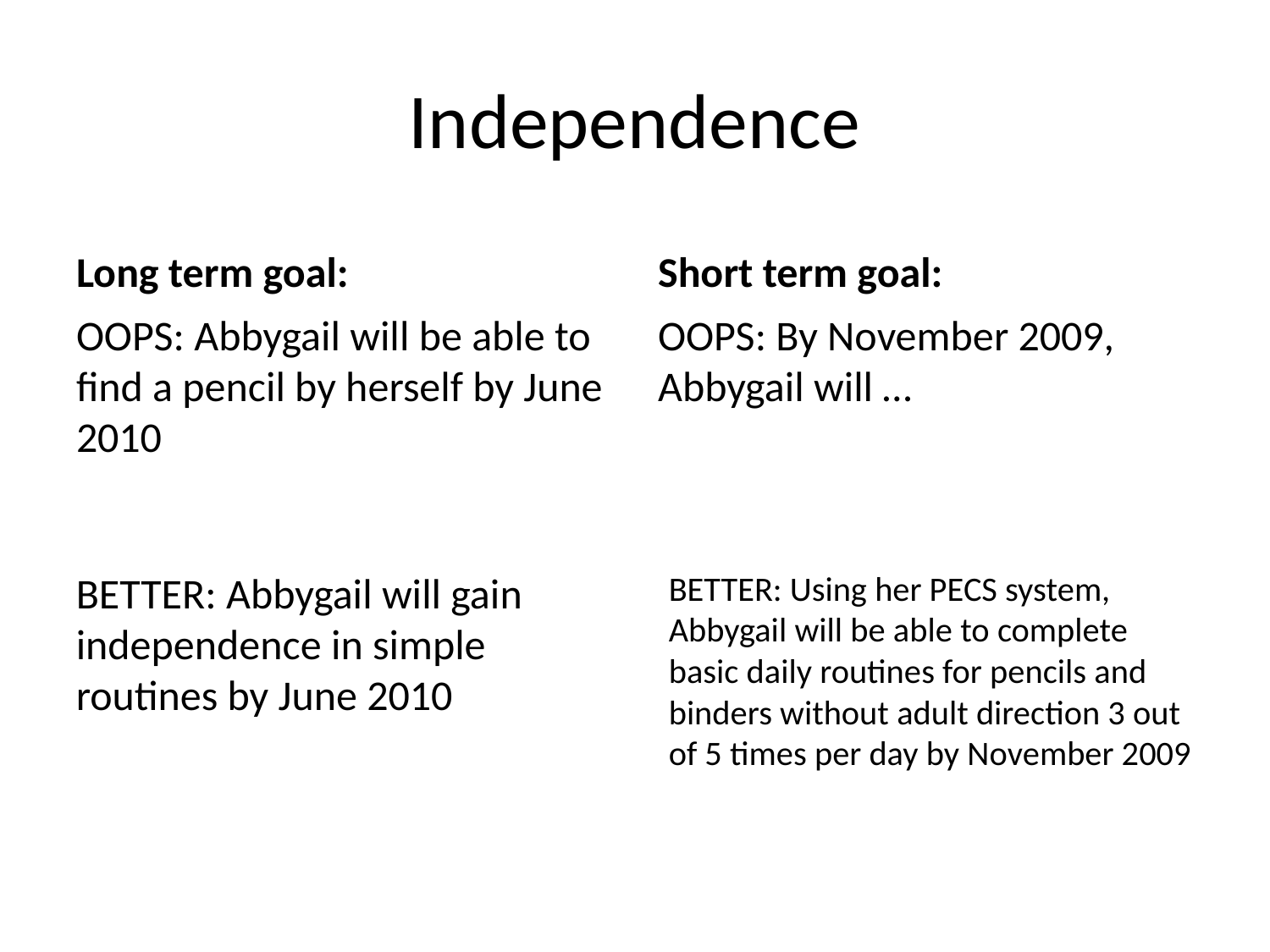

# Independence
Long term goal:
Short term goal:
OOPS: Abbygail will be able to find a pencil by herself by June 2010

OOPS: By November 2009, Abbygail will …
BETTER: Abbygail will gain independence in simple routines by June 2010

BETTER: Using her PECS system, Abbygail will be able to complete basic daily routines for pencils and binders without adult direction 3 out of 5 times per day by November 2009